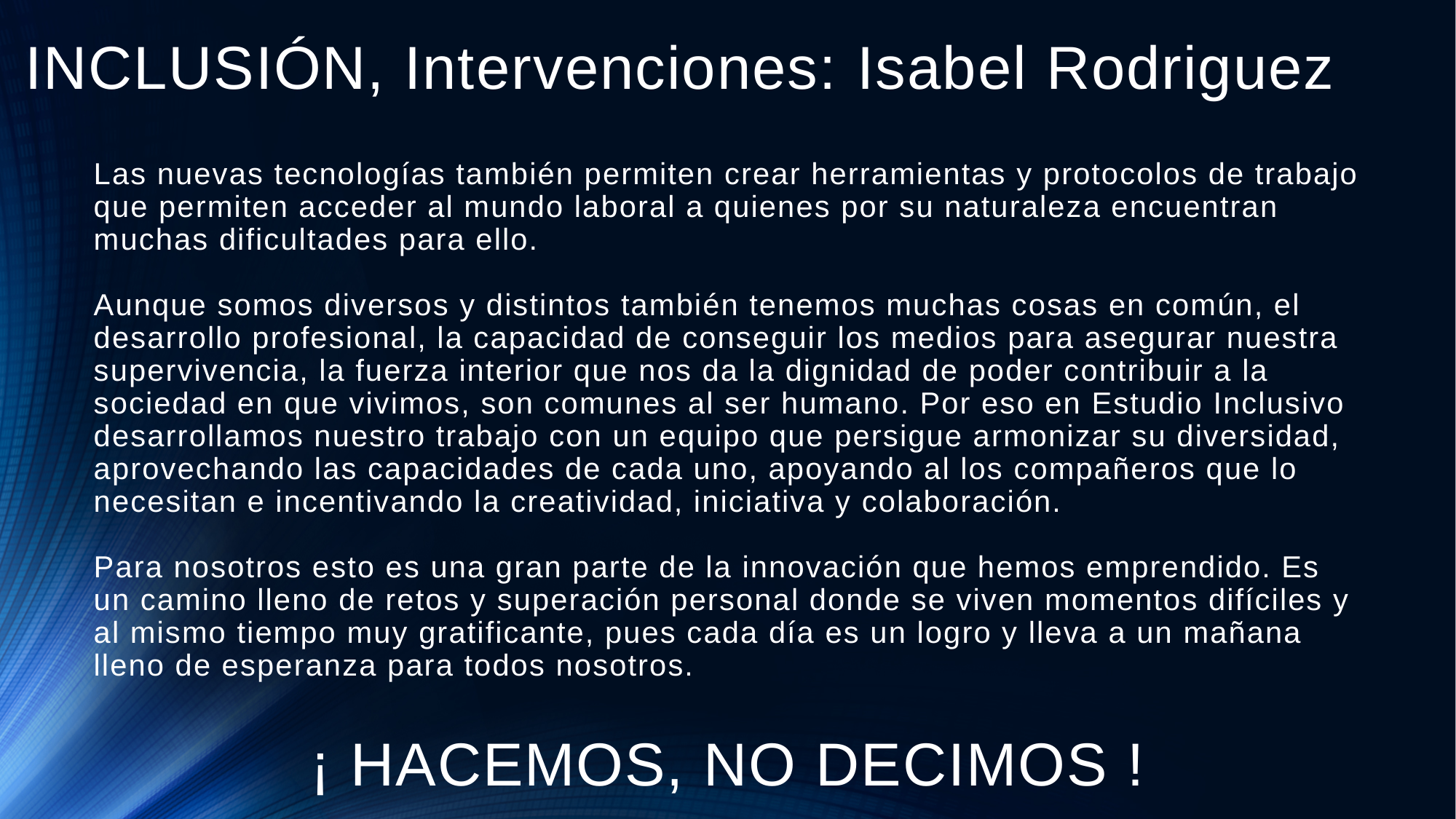

INCLUSIÓN, Intervenciones: Isabel Rodriguez
Las nuevas tecnologías también permiten crear herramientas y protocolos de trabajo que permiten acceder al mundo laboral a quienes por su naturaleza encuentran muchas dificultades para ello.

Aunque somos diversos y distintos también tenemos muchas cosas en común, el desarrollo profesional, la capacidad de conseguir los medios para asegurar nuestra supervivencia, la fuerza interior que nos da la dignidad de poder contribuir a la sociedad en que vivimos, son comunes al ser humano. Por eso en Estudio Inclusivo desarrollamos nuestro trabajo con un equipo que persigue armonizar su diversidad, aprovechando las capacidades de cada uno, apoyando al los compañeros que lo necesitan e incentivando la creatividad, iniciativa y colaboración.

Para nosotros esto es una gran parte de la innovación que hemos emprendido. Es un camino lleno de retos y superación personal donde se viven momentos difíciles y al mismo tiempo muy gratificante, pues cada día es un logro y lleva a un mañana lleno de esperanza para todos nosotros.
# ¡ HACEMOS, NO DECIMOS !